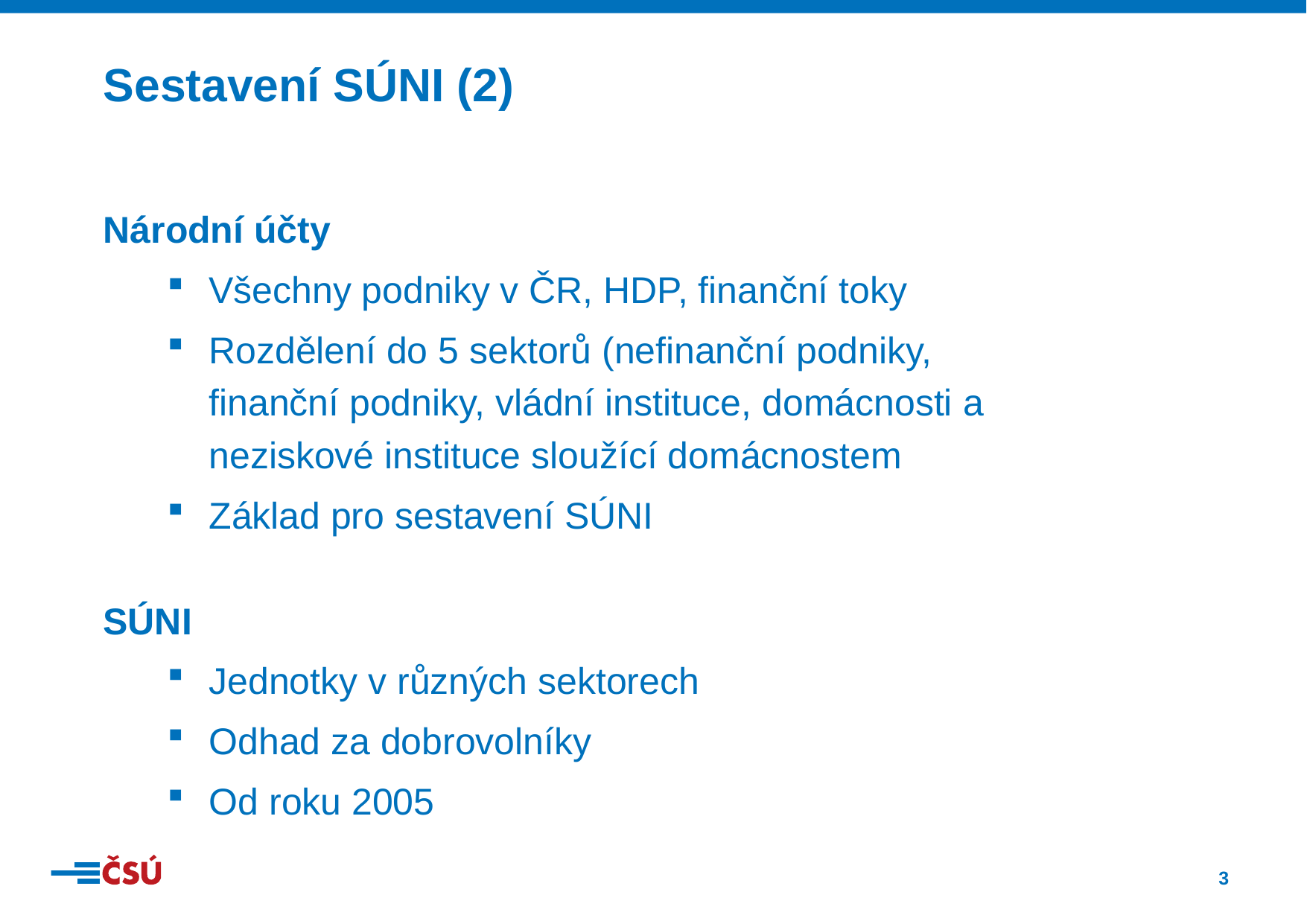

Sestavení SÚNI (2)

Národní účty
Všechny podniky v ČR, HDP, finanční toky
Rozdělení do 5 sektorů (nefinanční podniky,  		finanční podniky, vládní instituce, domácnosti a 		neziskové instituce sloužící domácnostem
Základ pro sestavení SÚNI

SÚNI
Jednotky v různých sektorech
Odhad za dobrovolníky
Od roku 2005